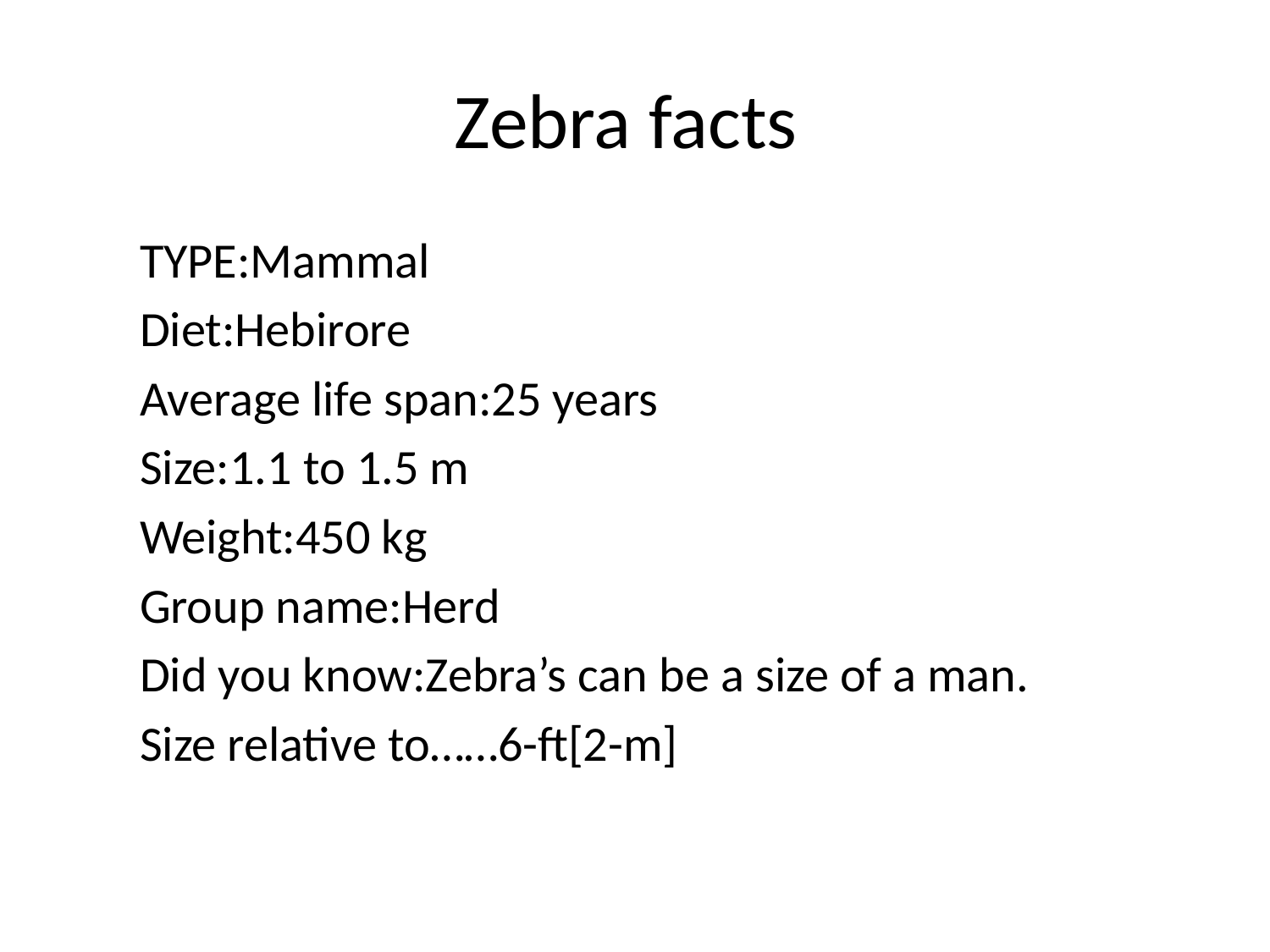

# Zebra facts
TYPE:Mammal
Diet:Hebirore
Average life span:25 years
Size:1.1 to 1.5 m
Weight:450 kg
Group name:Herd
Did you know:Zebra’s can be a size of a man.
Size relative to……6-ft[2-m]